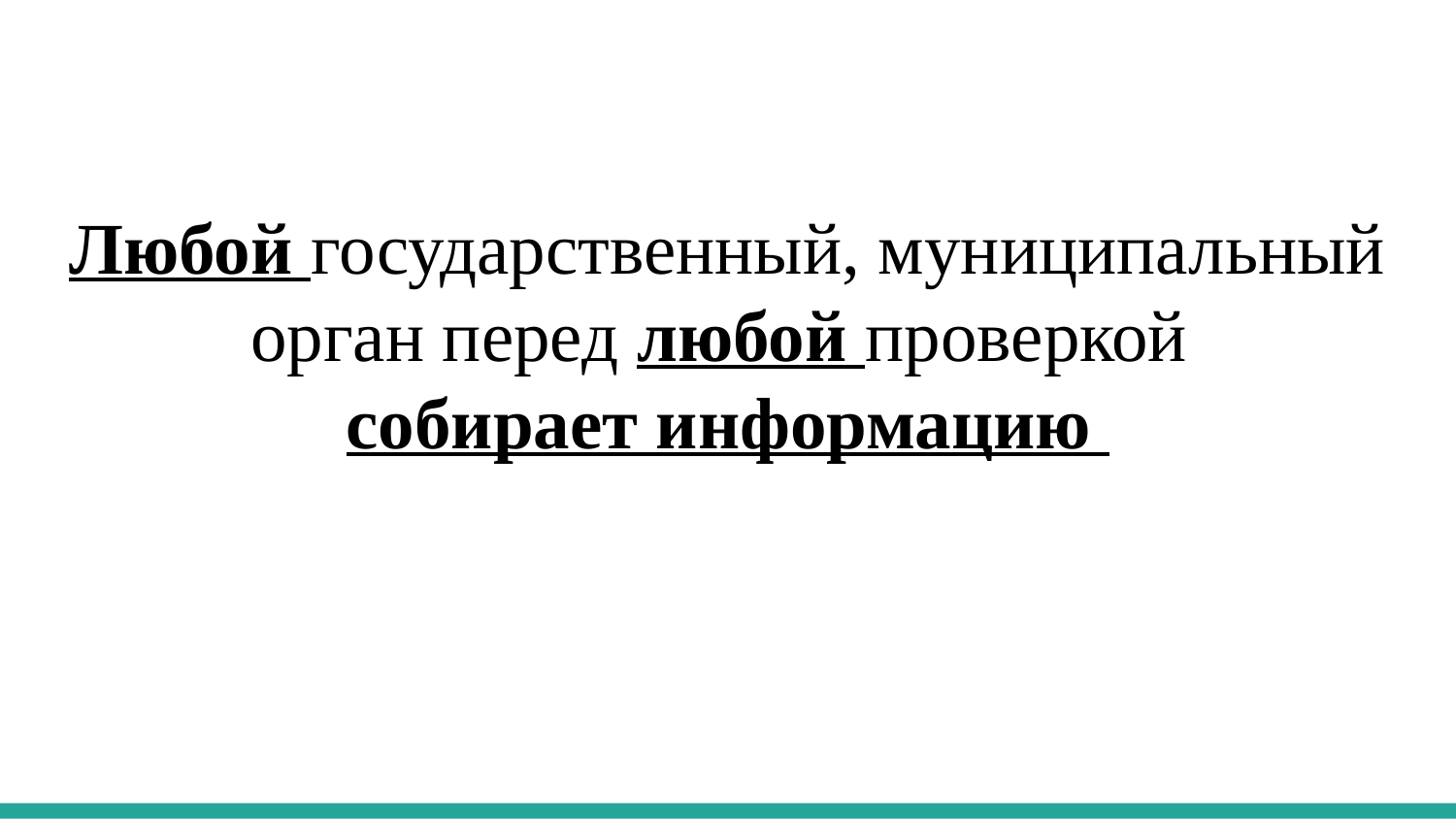

Любой государственный, муниципальный орган перед любой проверкой
собирает информацию